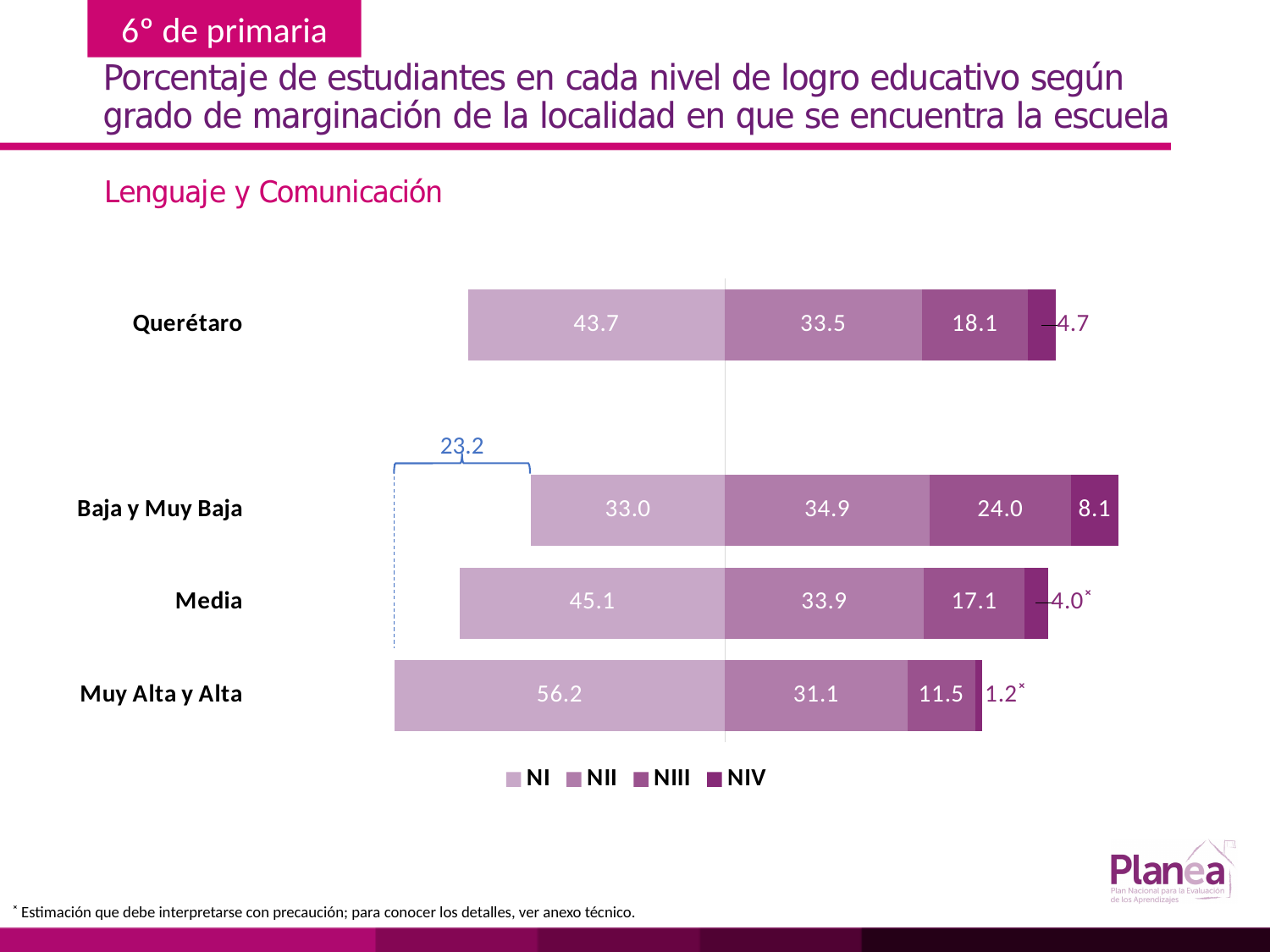

# Porcentaje de estudiantes en cada nivel de logro educativo según grado de marginación de la localidad en que se encuentra la escuela

Lenguaje y Comunicación

### Chart

| Category |  |  |  |  |
|---|---|---|---|---|
| Muy Alta y Alta | -56.2 | 31.1 | 11.5 | 1.2 |
| Media | -45.1 | 33.9 | 17.1 | 4.0 |
| Baja y Muy Baja | -33.0 | 34.9 | 24.0 | 8.1 |
|  | None | None | None | None |
| Querétaro | -43.7 | 33.5 | 18.1 | 4.7 |
23.2
˟ Estimación que debe interpretarse con precaución; para conocer los detalles, ver anexo técnico.